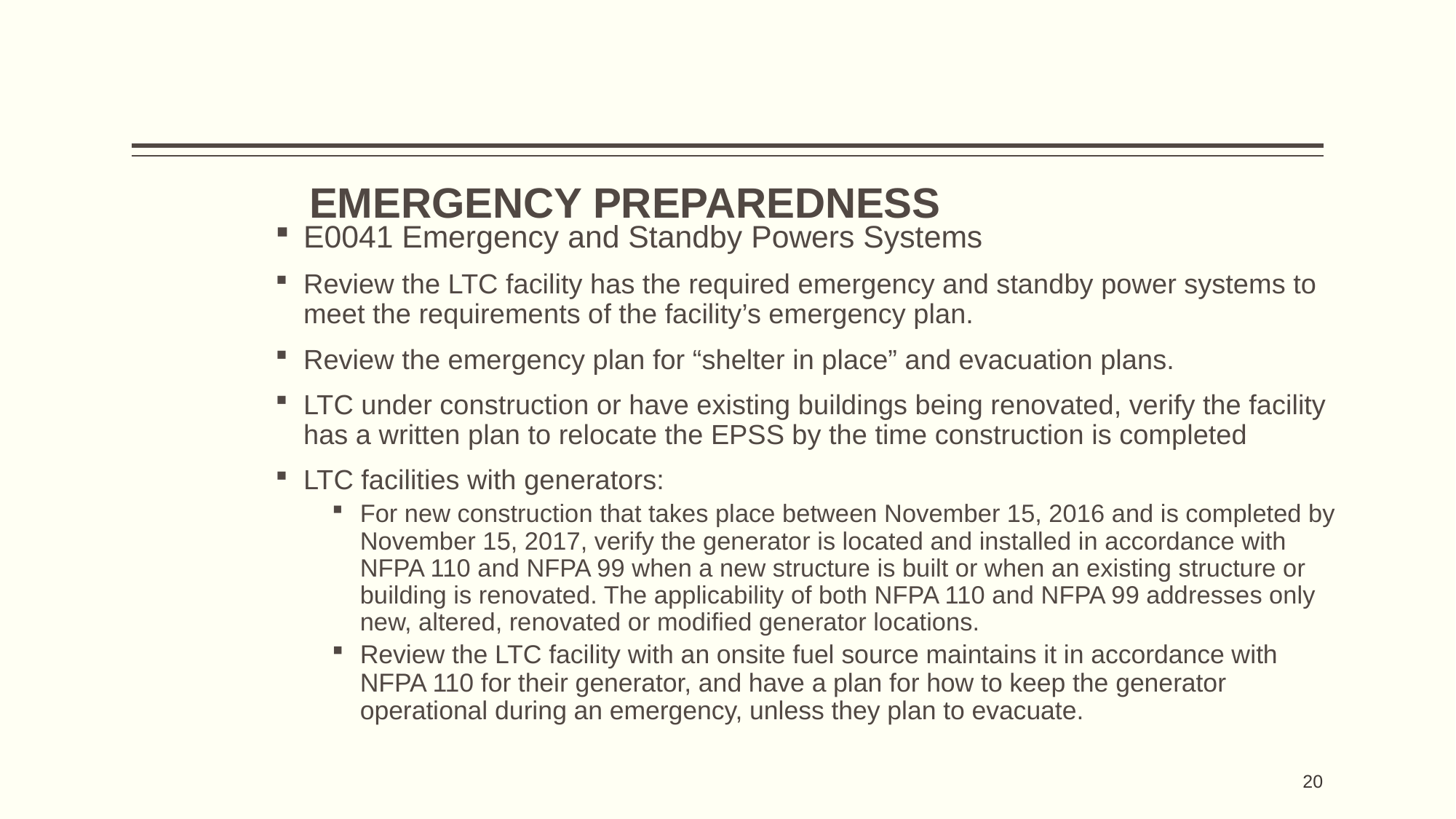

# EMERGENCY PREPAREDNESS

E0041 Emergency and Standby Powers Systems
Review the LTC facility has the required emergency and standby power systems to meet the requirements of the facility’s emergency plan.
Review the emergency plan for “shelter in place” and evacuation plans.
LTC under construction or have existing buildings being renovated, verify the facility has a written plan to relocate the EPSS by the time construction is completed
LTC facilities with generators:
For new construction that takes place between November 15, 2016 and is completed by November 15, 2017, verify the generator is located and installed in accordance with NFPA 110 and NFPA 99 when a new structure is built or when an existing structure or building is renovated. The applicability of both NFPA 110 and NFPA 99 addresses only new, altered, renovated or modified generator locations.
Review the LTC facility with an onsite fuel source maintains it in accordance with NFPA 110 for their generator, and have a plan for how to keep the generator operational during an emergency, unless they plan to evacuate.
20